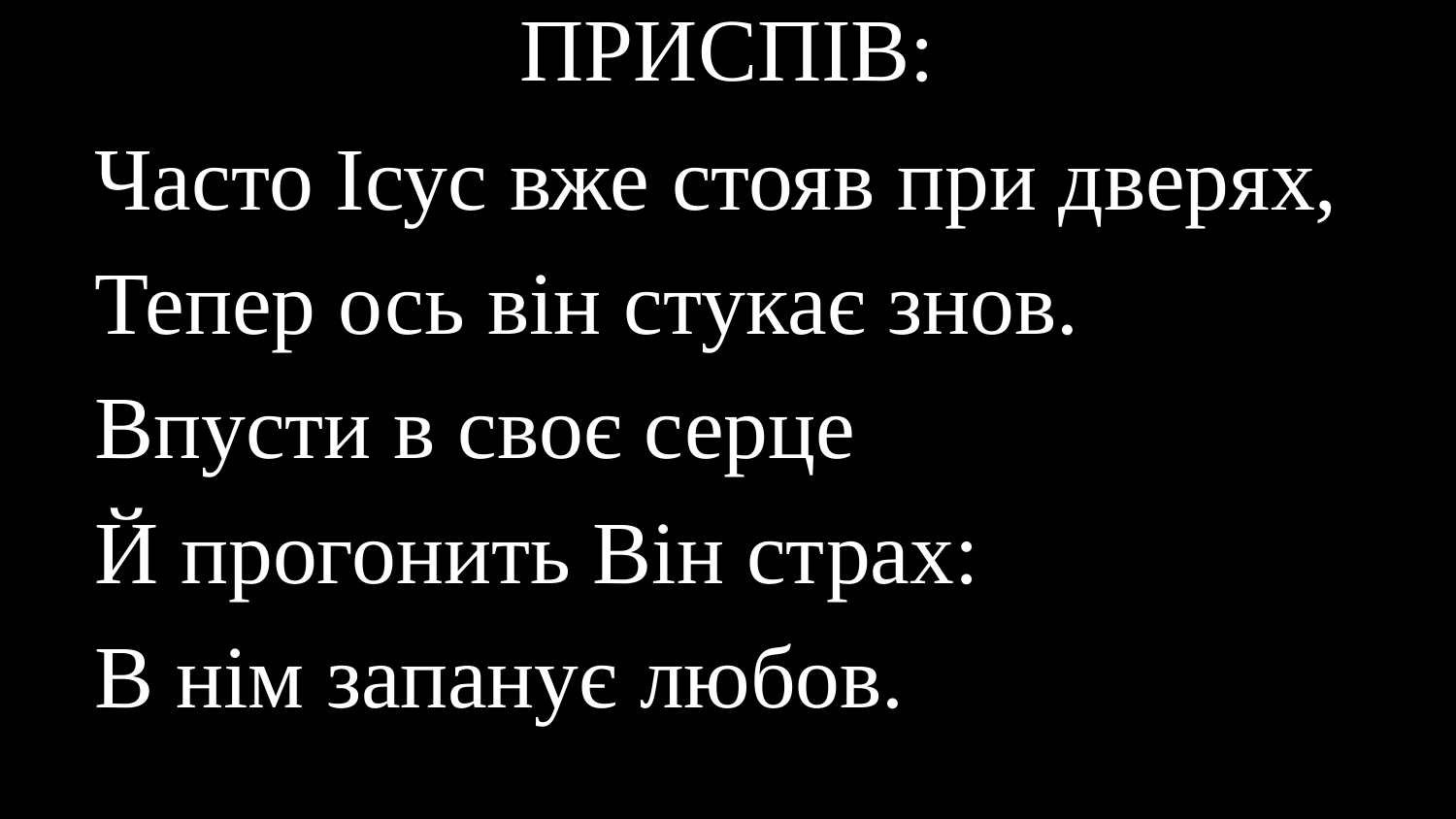

# ПРИСПІВ:
Часто Ісус вже стояв при дверях,
Тепер ось він стукає знов.
Впусти в своє серце
Й прогонить Він страх:
В нім запанує любов.